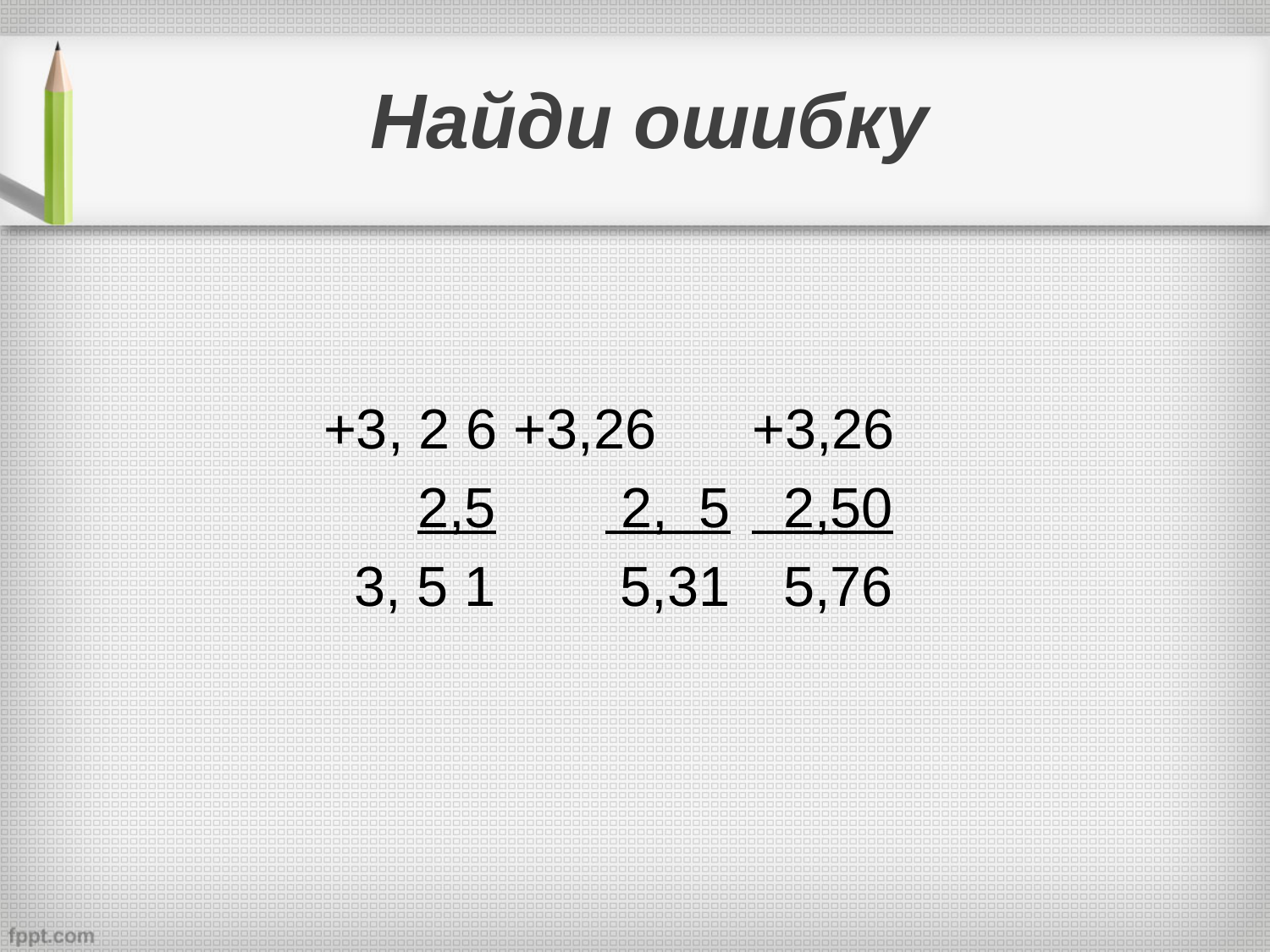

# Найди ошибку

+3, 2 6	 +3,26	+3,26
      2,5        2,  5	  2,50
  3, 5 1        5,31	  5,76